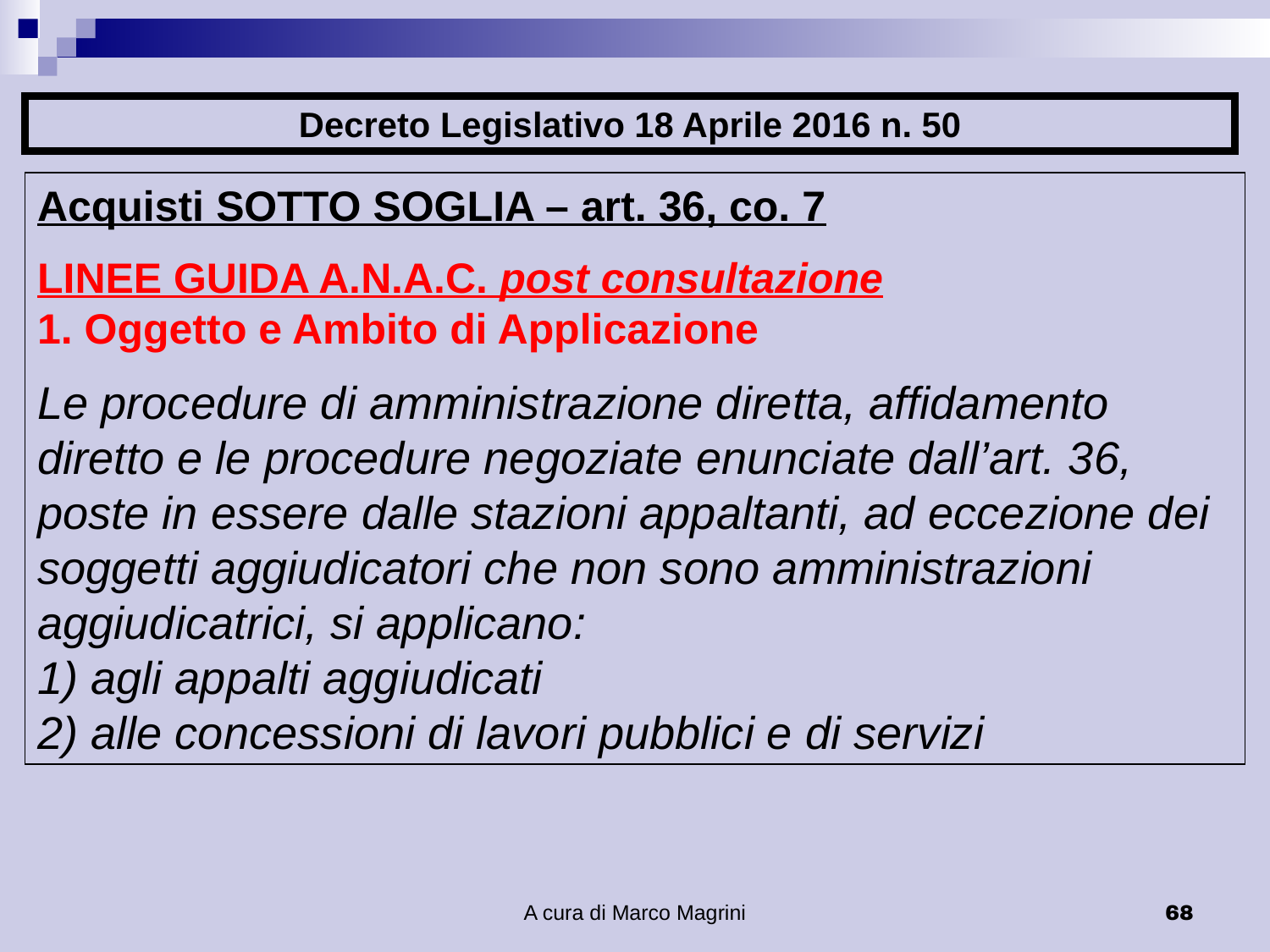

Decreto Legislativo 18 Aprile 2016 n. 50
Acquisti SOTTO SOGLIA – art. 36, co. 7

LINEE GUIDA A.N.A.C. post consultazione
1. Oggetto e Ambito di Applicazione

Le procedure di amministrazione diretta, affidamento diretto e le procedure negoziate enunciate dall’art. 36, poste in essere dalle stazioni appaltanti, ad eccezione dei soggetti aggiudicatori che non sono amministrazioni aggiudicatrici, si applicano:
1) agli appalti aggiudicati
2) alle concessioni di lavori pubblici e di servizi

A cura di Marco Magrini
68